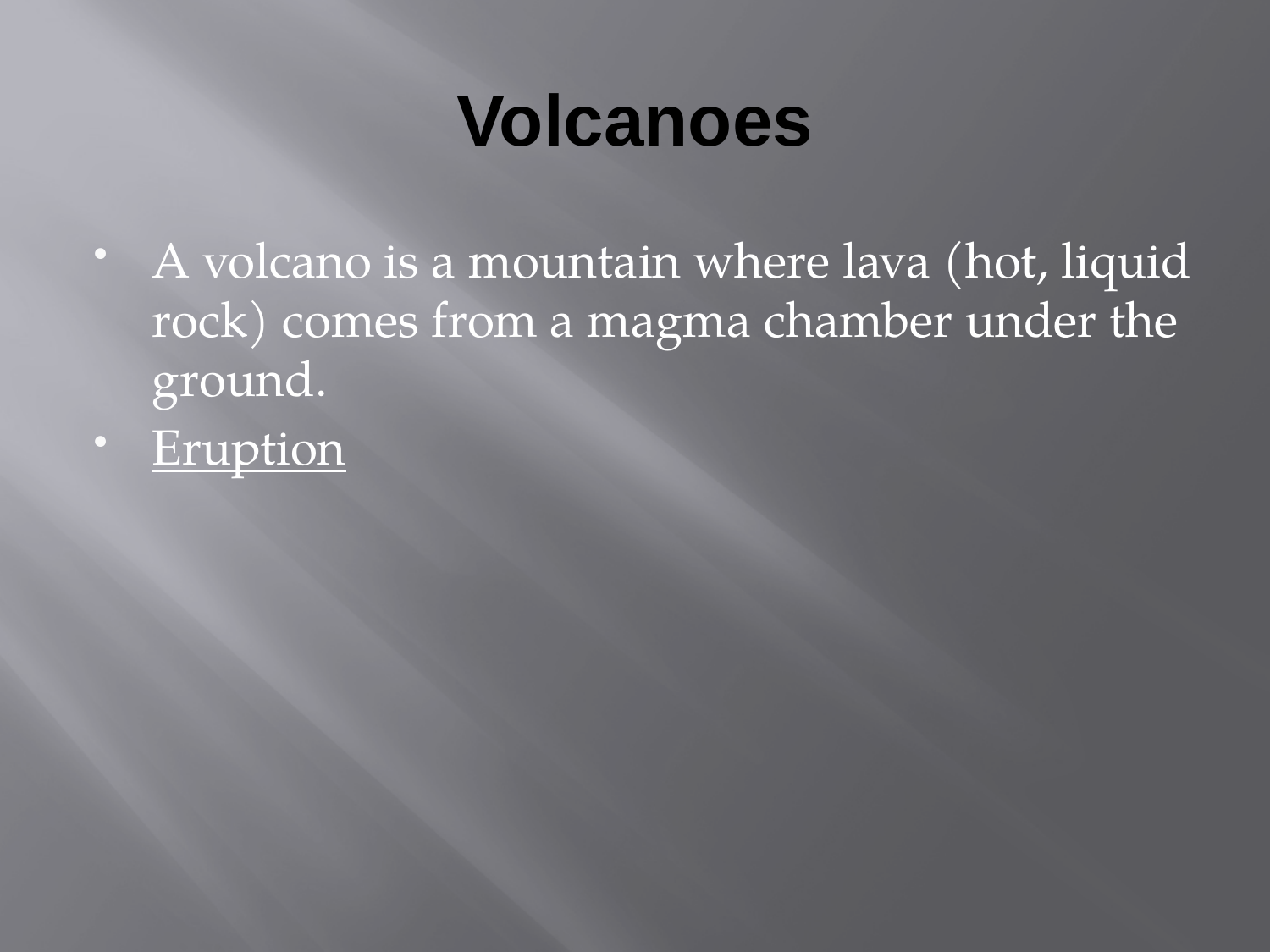

# Volcanoes
A volcano is a mountain where lava (hot, liquid rock) comes from a magma chamber under the ground.
Eruption